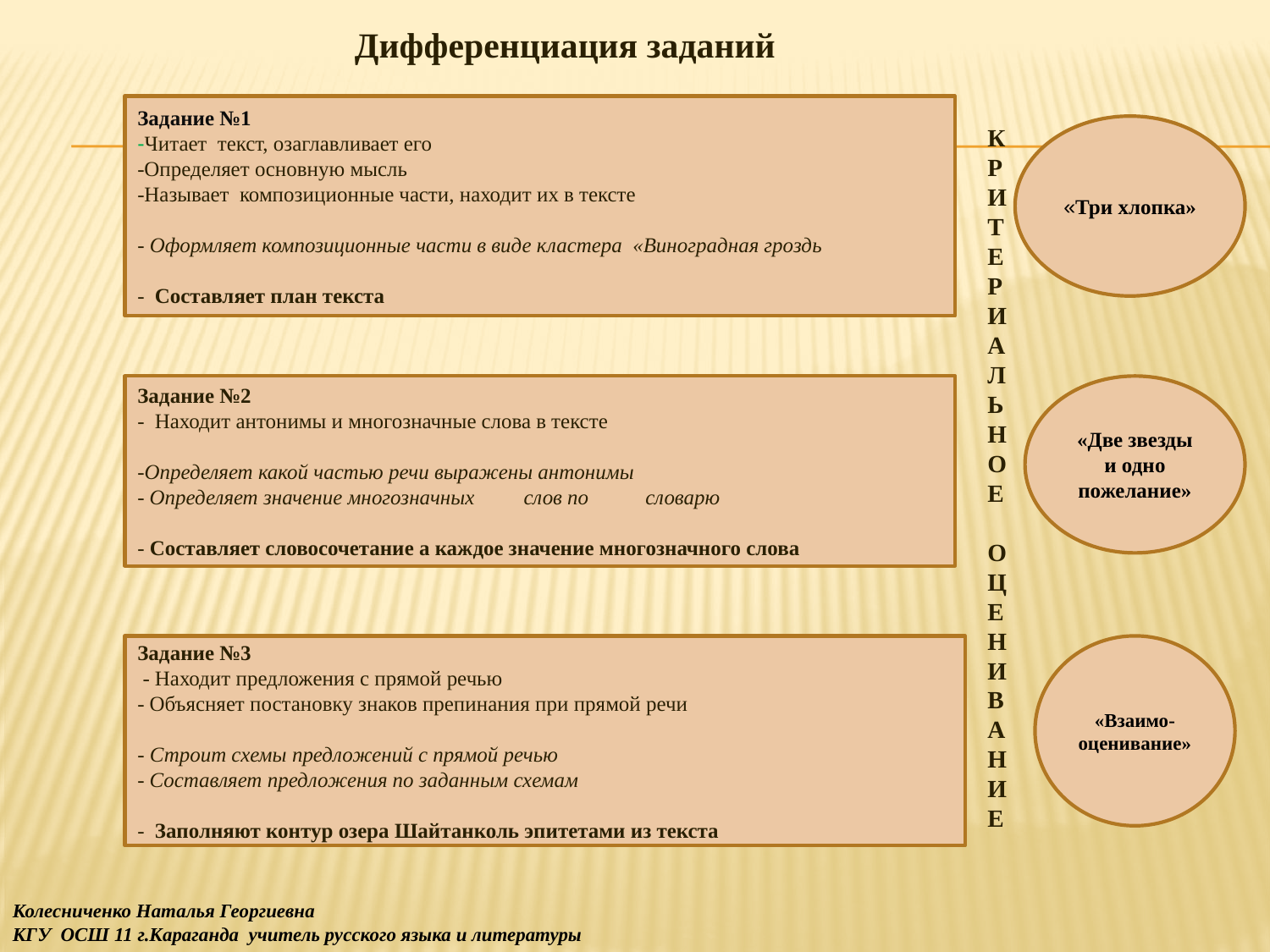

Дифференциация заданий
Задание №1
-Читает  текст, озаглавливает его
-Определяет основную мысль
-Называет  композиционные части, находит их в тексте

- Оформляет композиционные части в виде кластера  «Виноградная гроздь

-  Составляет план текста
К
Р
И
Т
Е
Р
И
А
Л
Ь
Н
О
Е

О
Ц
Е
Н
И
В
А
Н
И
Е
«Три хлопка»

Задание №2
-  Находит антонимы и многозначные слова в тексте

-Определяет какой частью речи выражены антонимы
- Определяет значение многозначных 	 слов по 	словарю

- Составляет словосочетание а каждое значение многозначного слова
«Две звезды и одно пожелание»
Задание №3
 - Находит предложения с прямой речью
- Объясняет постановку знаков препинания при прямой речи

- Строит схемы предложений с прямой речью
- Составляет предложения по заданным схемам

-  Заполняют контур озера Шайтанколь эпитетами из текста
«Взаимо-
оценивание»

Колесниченко Наталья Георгиевна
КГУ  ОСШ 11 г.Караганда  учитель русского языка и литературы